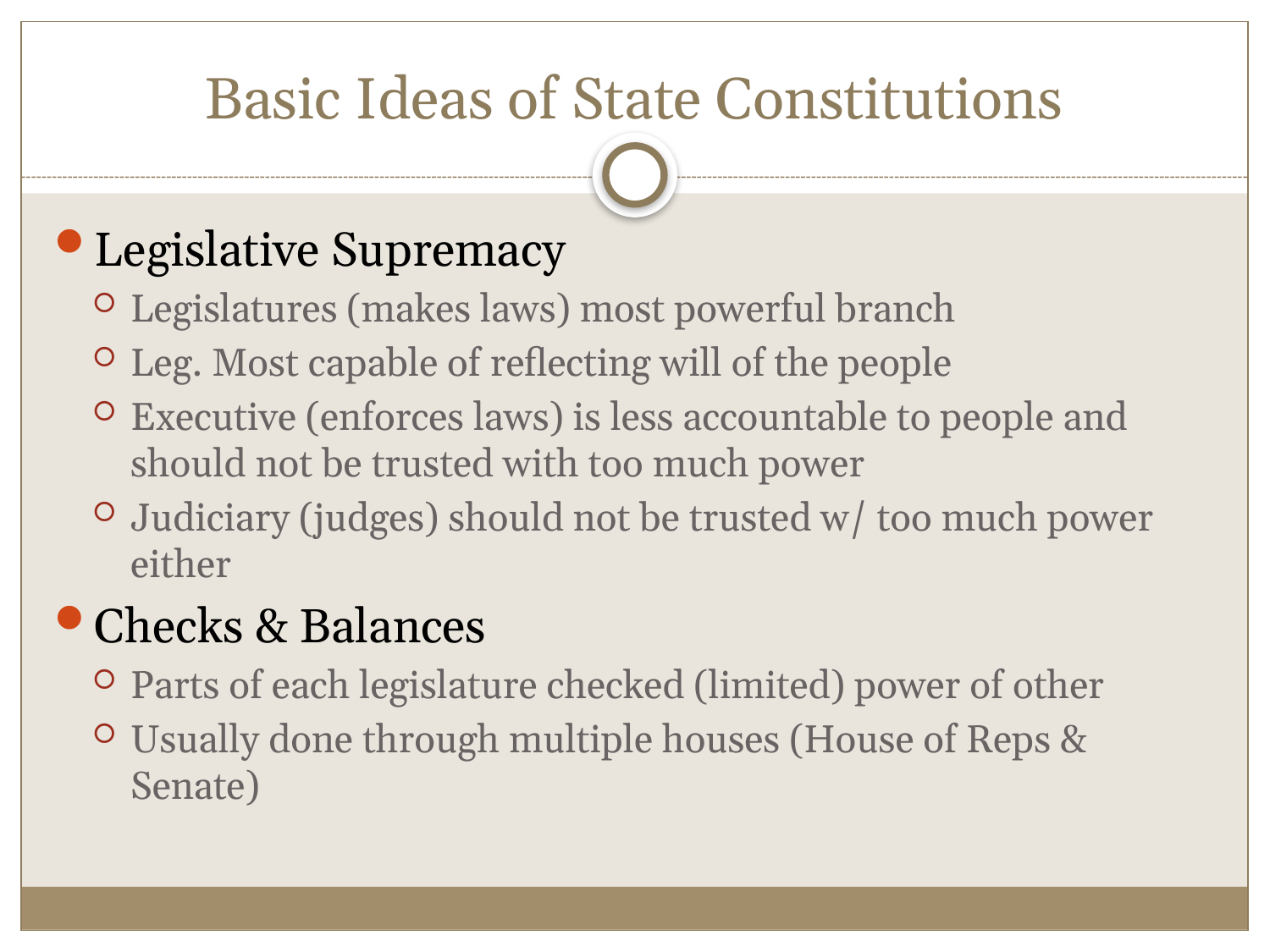

# Basic Ideas of State Constitutions
Legislative Supremacy
Legislatures (makes laws) most powerful branch
Leg. Most capable of reflecting will of the people
Executive (enforces laws) is less accountable to people and should not be trusted with too much power
Judiciary (judges) should not be trusted w/ too much power either
Checks & Balances
Parts of each legislature checked (limited) power of other
Usually done through multiple houses (House of Reps & Senate)